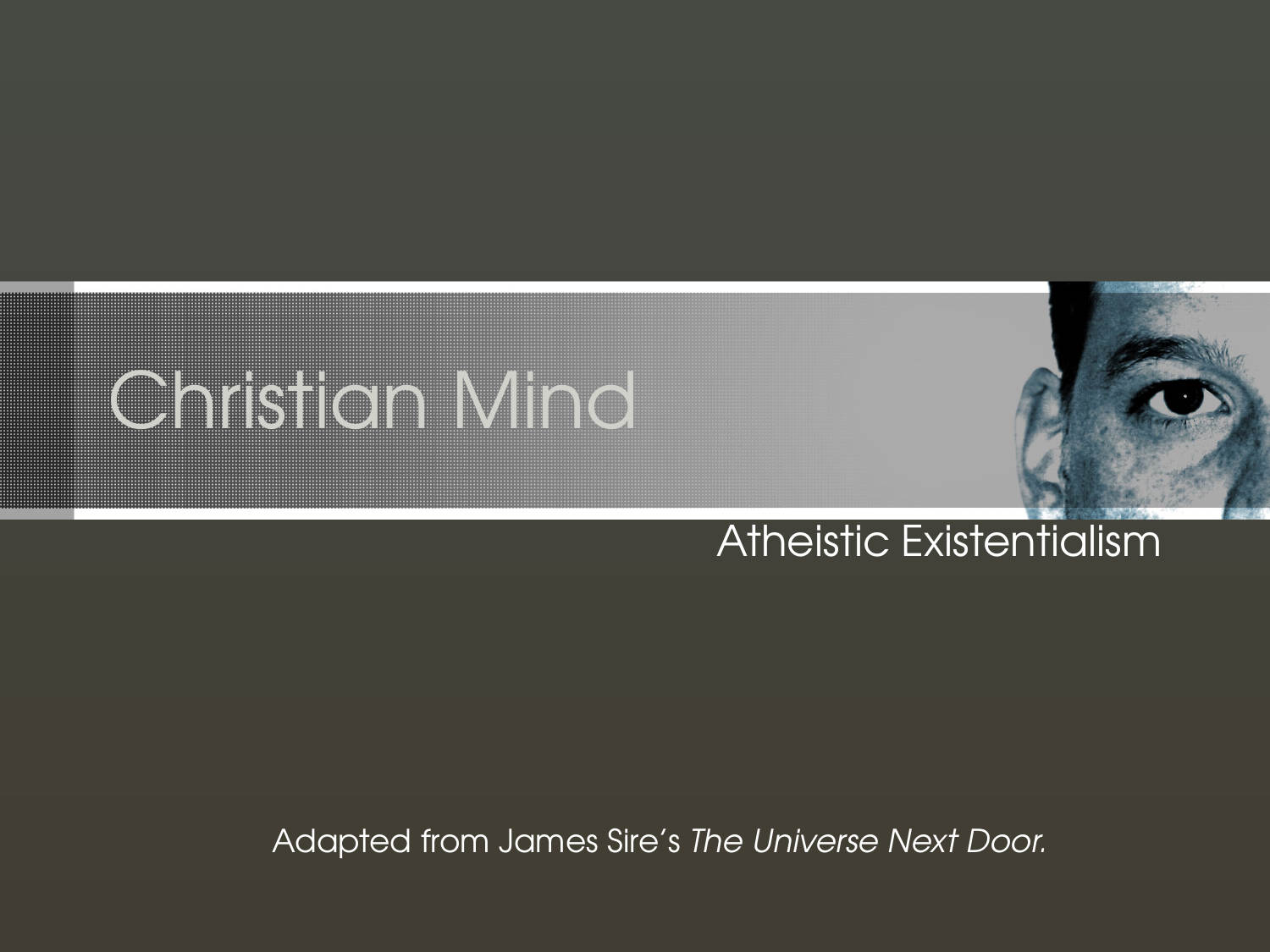

# Christian Mind
Atheistic Existentialism
Adapted from James Sire’s The Universe Next Door.